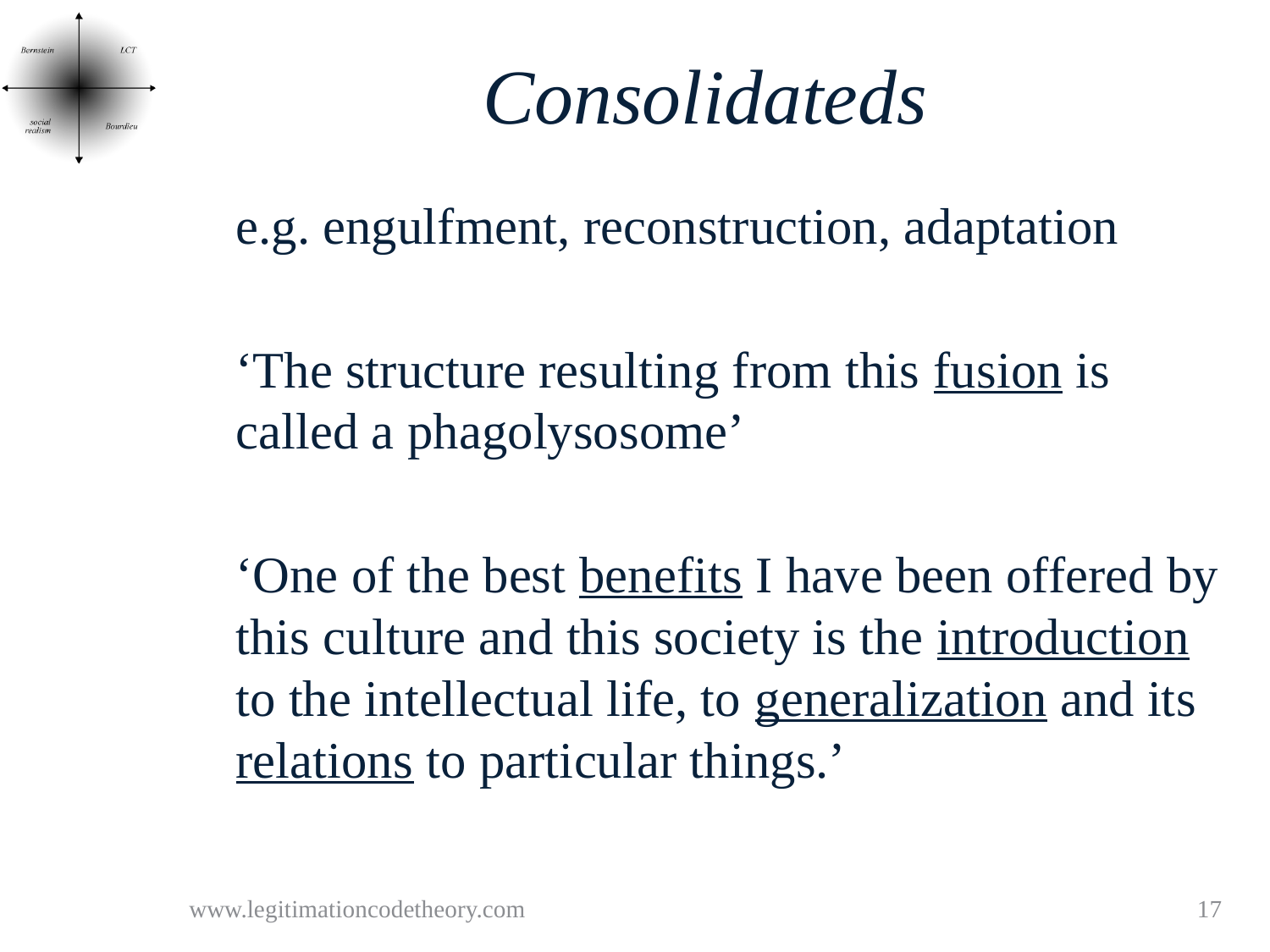

# Consolidateds

	e.g. engulfment, reconstruction, adaptation

	‘The structure resulting from this fusion is called a phagolysosome’

	‘One of the best benefits I have been offered by this culture and this society is the introduction to the intellectual life, to generalization and its relations to particular things.’

www.legitimationcodetheory.com
17